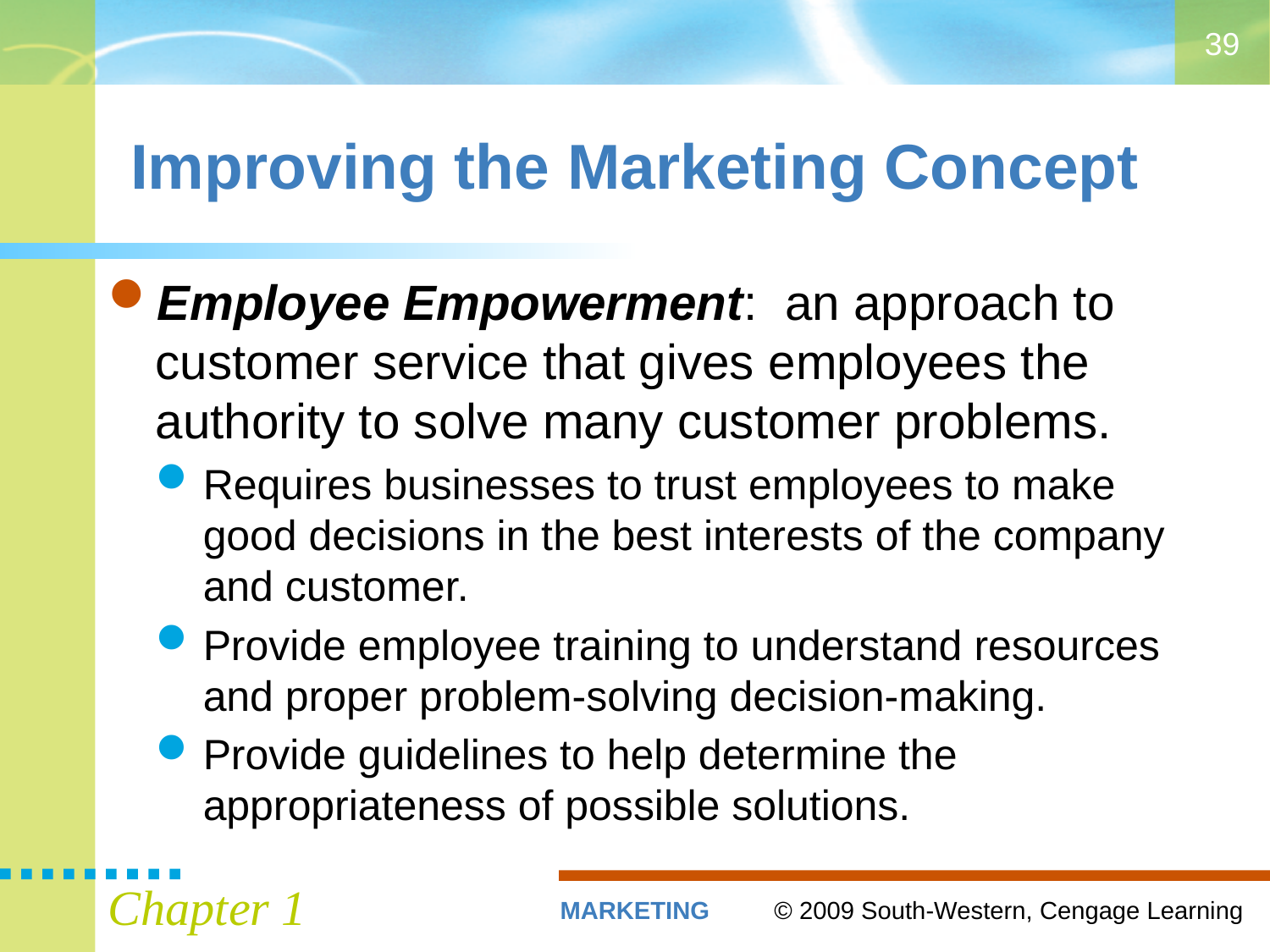

39
# Improving the Marketing Concept
Employee Empowerment:  an approach to customer service that gives employees the authority to solve many customer problems.
Requires businesses to trust employees to make good decisions in the best interests of the company and customer.
Provide employee training to understand resources and proper problem-solving decision-making.
Provide guidelines to help determine the appropriateness of possible solutions.

Chapter 1